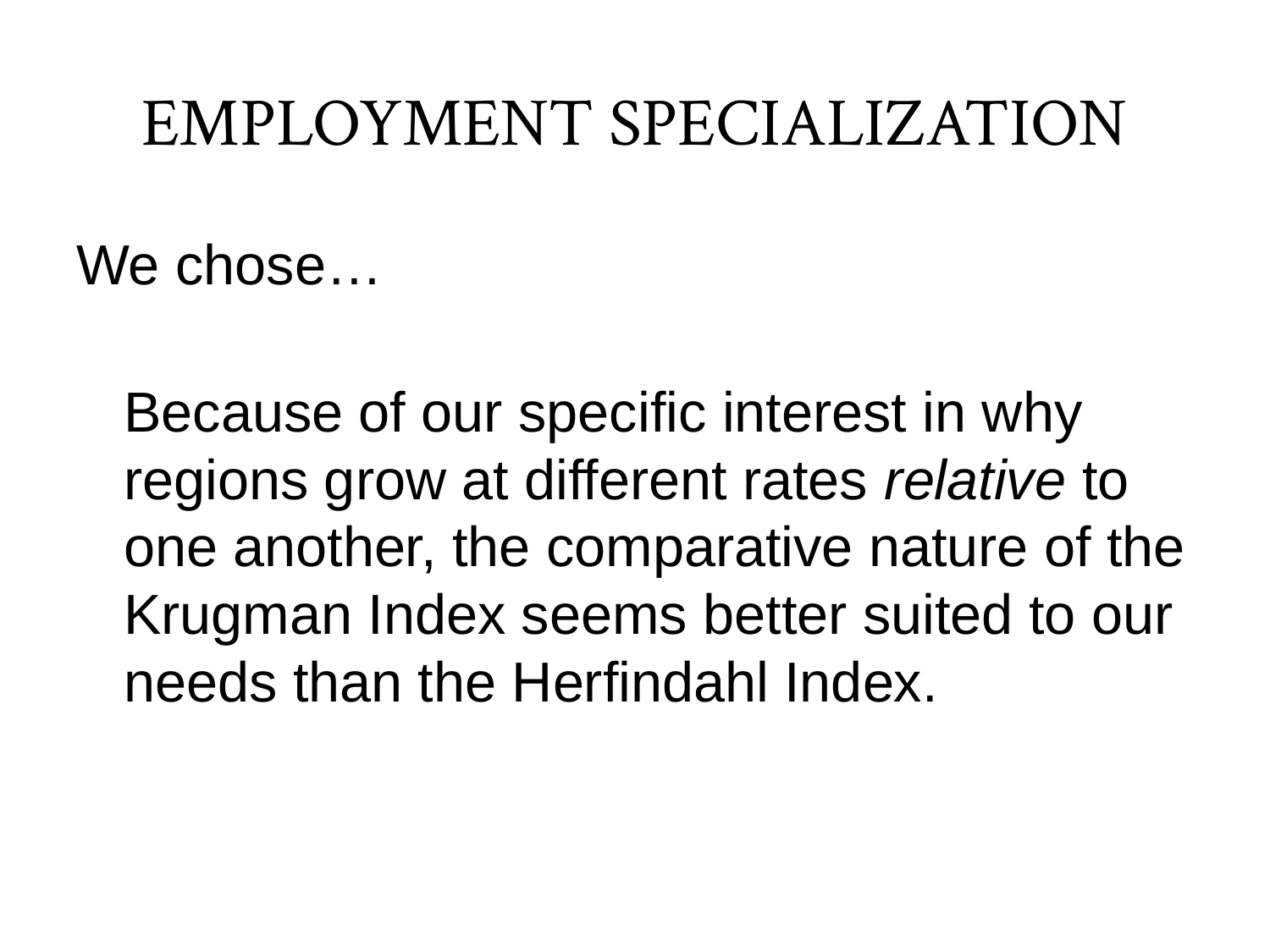

# EMPLOYMENT SPECIALIZATION
We chose…
	Because of our specific interest in why regions grow at different rates relative to one another, the comparative nature of the Krugman Index seems better suited to our needs than the Herfindahl Index.